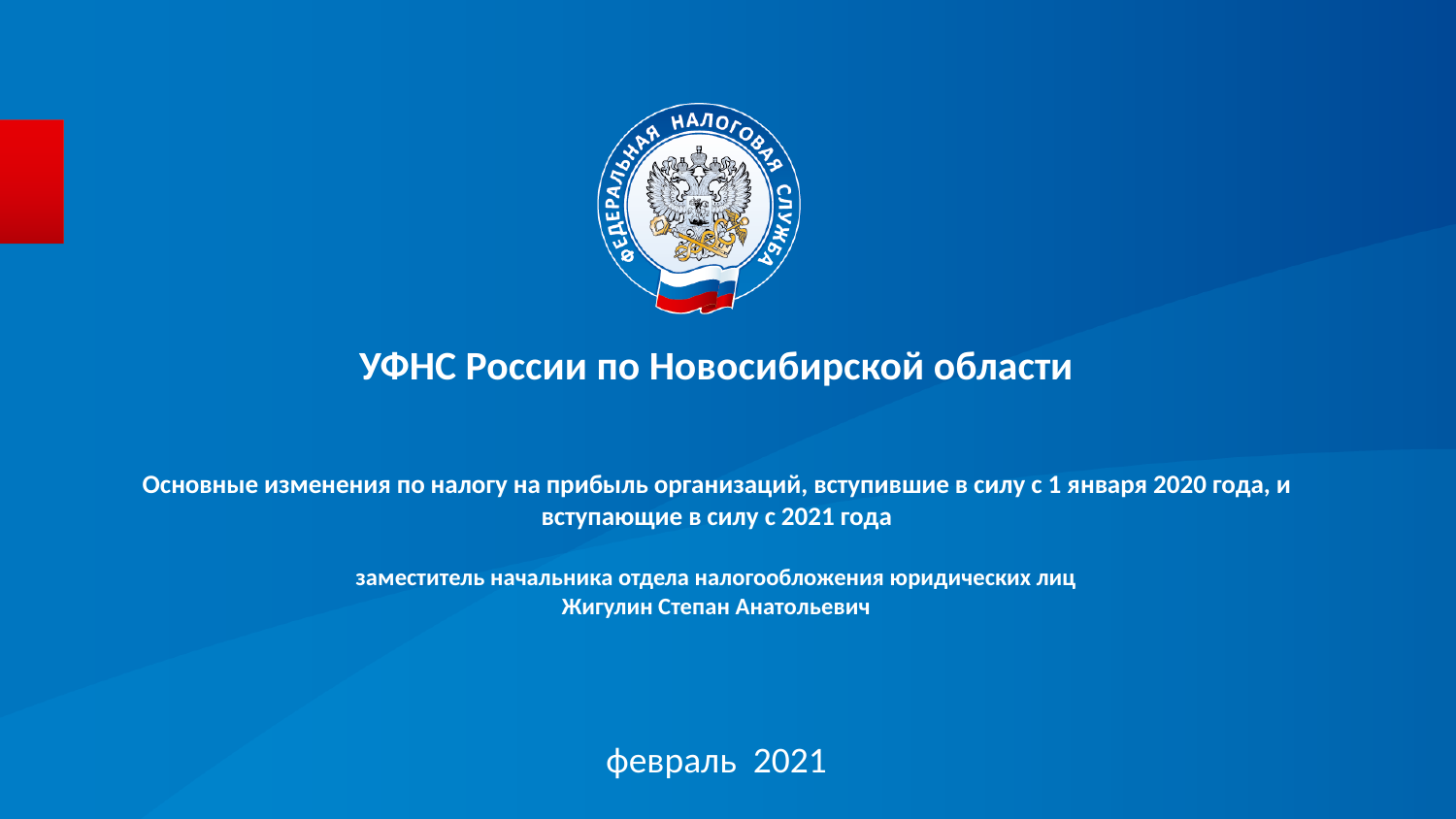

УФНС России по Новосибирской области
# Основные изменения по налогу на прибыль организаций, вступившие в силу с 1 января 2020 года, и вступающие в силу с 2021 года заместитель начальника отдела налогообложения юридических лиц Жигулин Степан Анатольевич
февраль  2021